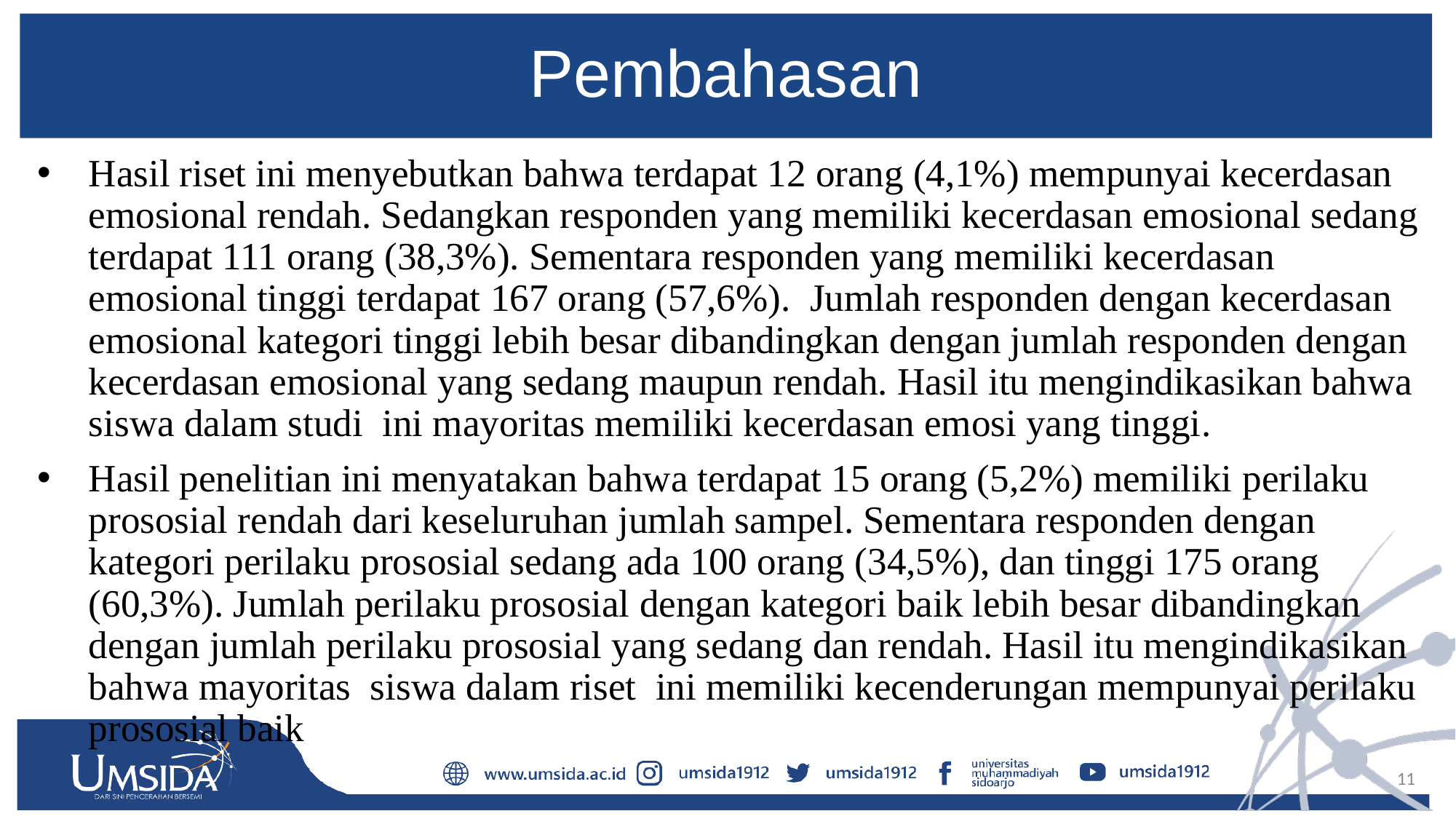

# Pembahasan
Hasil riset ini menyebutkan bahwa terdapat 12 orang (4,1%) mempunyai kecerdasan emosional rendah. Sedangkan responden yang memiliki kecerdasan emosional sedang terdapat 111 orang (38,3%). Sementara responden yang memiliki kecerdasan emosional tinggi terdapat 167 orang (57,6%).  Jumlah responden dengan kecerdasan emosional kategori tinggi lebih besar dibandingkan dengan jumlah responden dengan kecerdasan emosional yang sedang maupun rendah. Hasil itu mengindikasikan bahwa siswa dalam studi  ini mayoritas memiliki kecerdasan emosi yang tinggi.
Hasil penelitian ini menyatakan bahwa terdapat 15 orang (5,2%) memiliki perilaku prososial rendah dari keseluruhan jumlah sampel. Sementara responden dengan kategori perilaku prososial sedang ada 100 orang (34,5%), dan tinggi 175 orang (60,3%). Jumlah perilaku prososial dengan kategori baik lebih besar dibandingkan dengan jumlah perilaku prososial yang sedang dan rendah. Hasil itu mengindikasikan  bahwa mayoritas  siswa dalam riset  ini memiliki kecenderungan mempunyai perilaku prososial baik